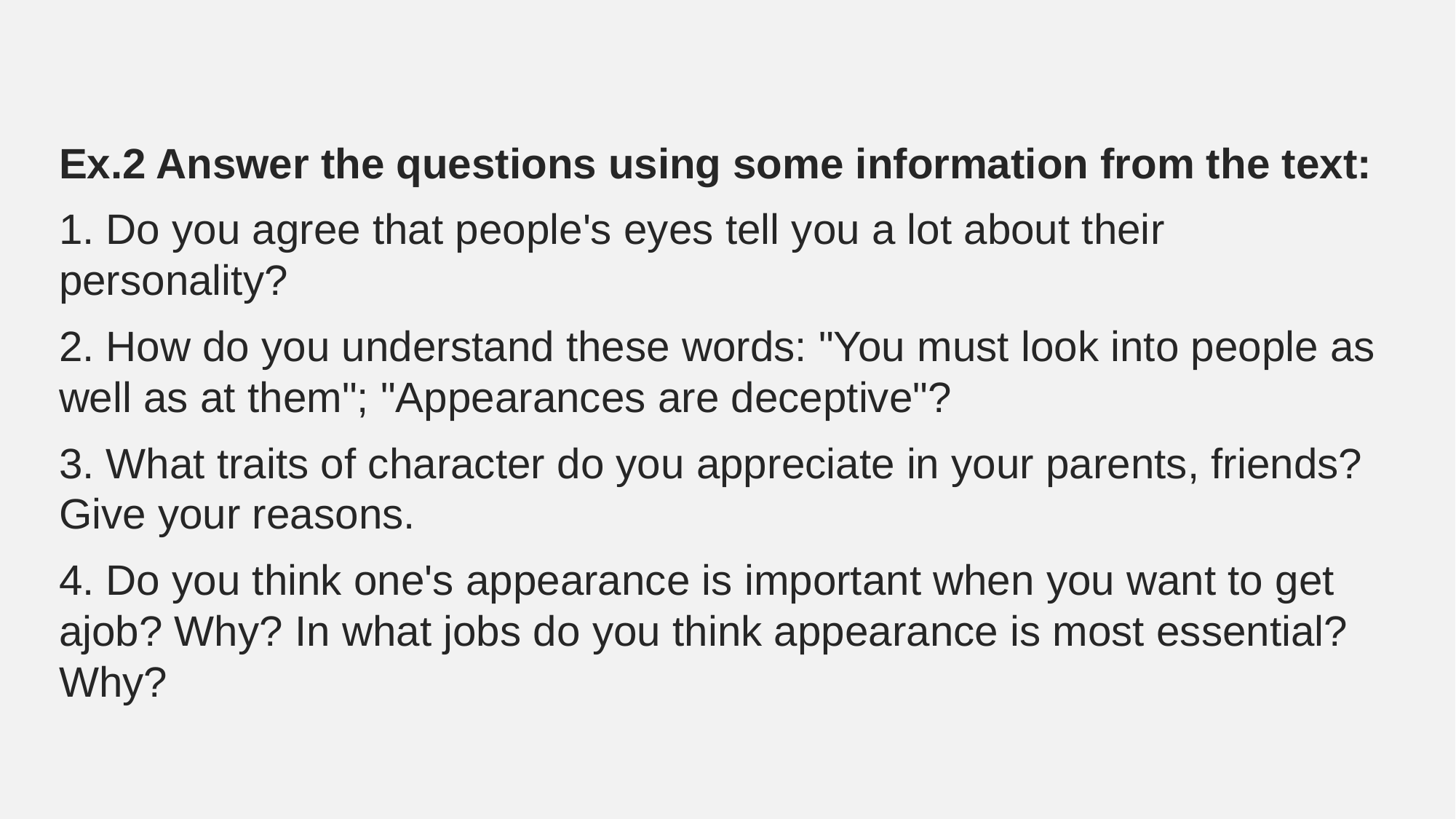

#
Ex.2 Answer the questions using some information from the text:
1. Do you agree that people's eyes tell you a lot about their personality?
2. How do you understand these words: "You must look into people as well as at them"; "Appearances are deceptive"?
3. What traits of character do you appreciate in your parents, friends? Give your reasons.
4. Do you think one's appearance is important when you want to get ajob? Why? In what jobs do you think appearance is most essential? Why?